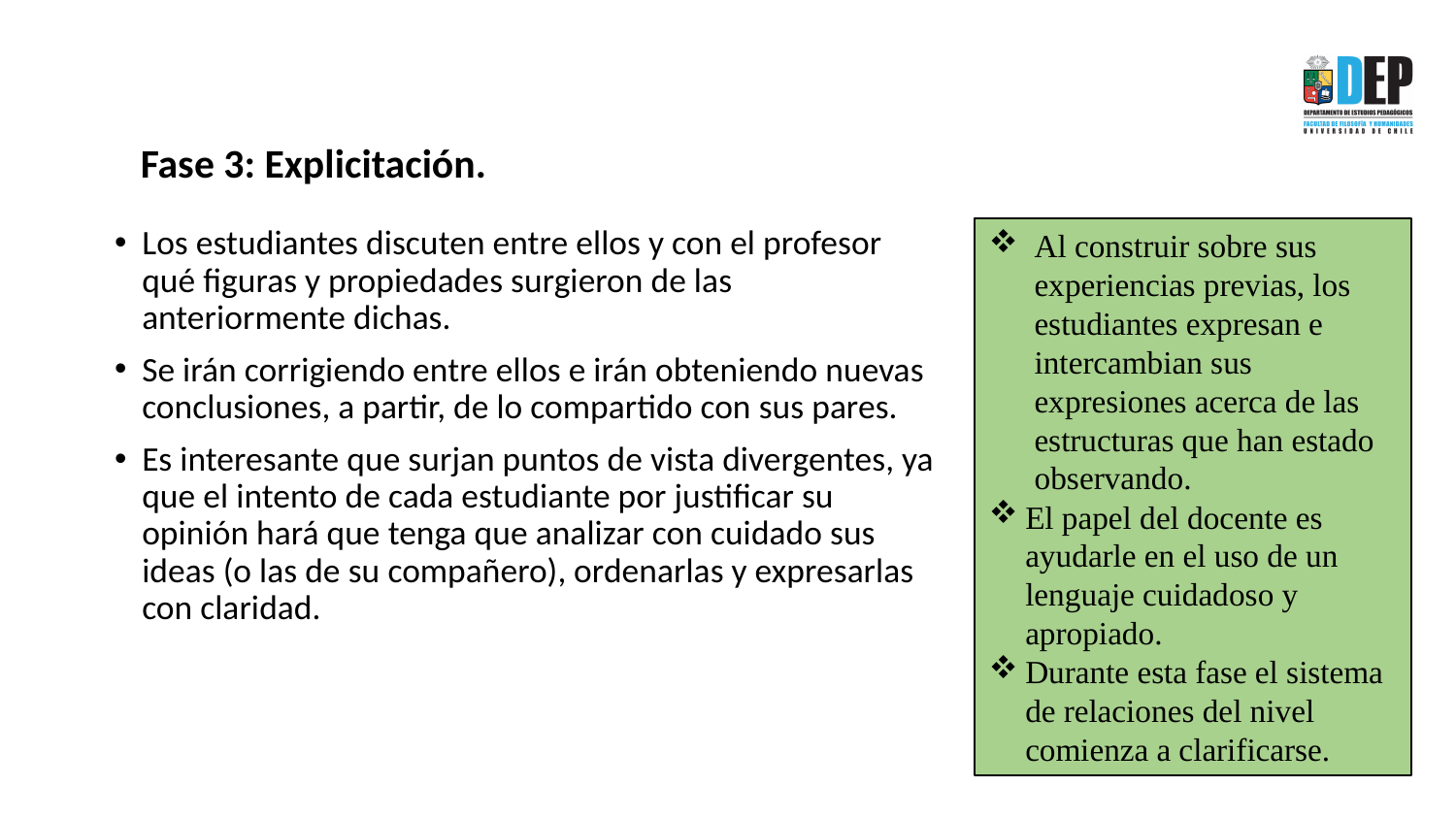

Fase 3: Explicitación.
Los estudiantes discuten entre ellos y con el profesor qué figuras y propiedades surgieron de las anteriormente dichas.
Se irán corrigiendo entre ellos e irán obteniendo nuevas conclusiones, a partir, de lo compartido con sus pares.
Es interesante que surjan puntos de vista divergentes, ya que el intento de cada estudiante por justificar su opinión hará que tenga que analizar con cuidado sus ideas (o las de su compañero), ordenarlas y expresarlas con claridad.

Al construir sobre sus experiencias previas, los estudiantes expresan e intercambian sus expresiones acerca de las estructuras que han estado observando.
El papel del docente es ayudarle en el uso de un lenguaje cuidadoso y apropiado.
Durante esta fase el sistema de relaciones del nivel comienza a clarificarse.